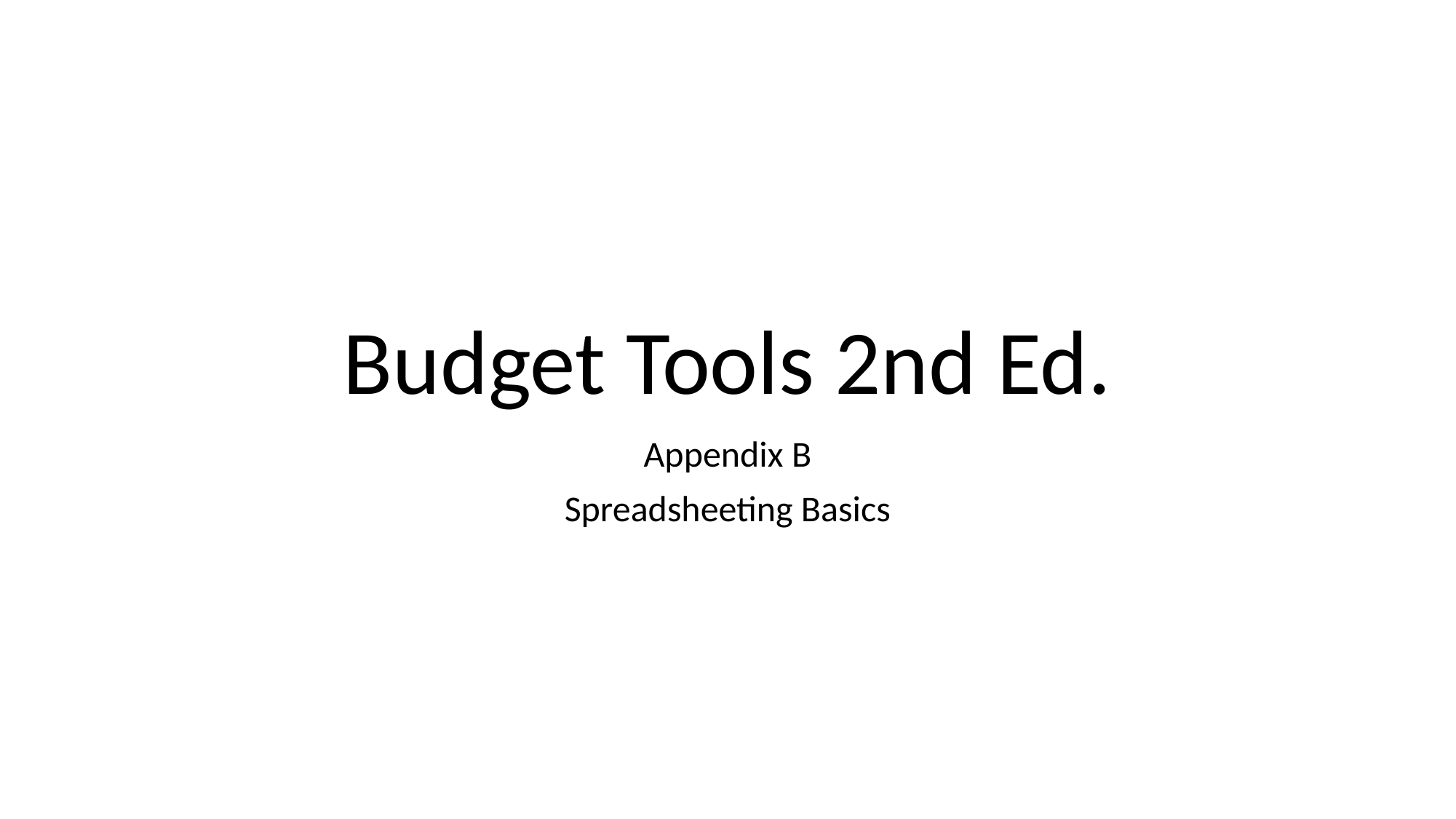

# Budget Tools 2nd Ed.
Appendix B
Spreadsheeting Basics